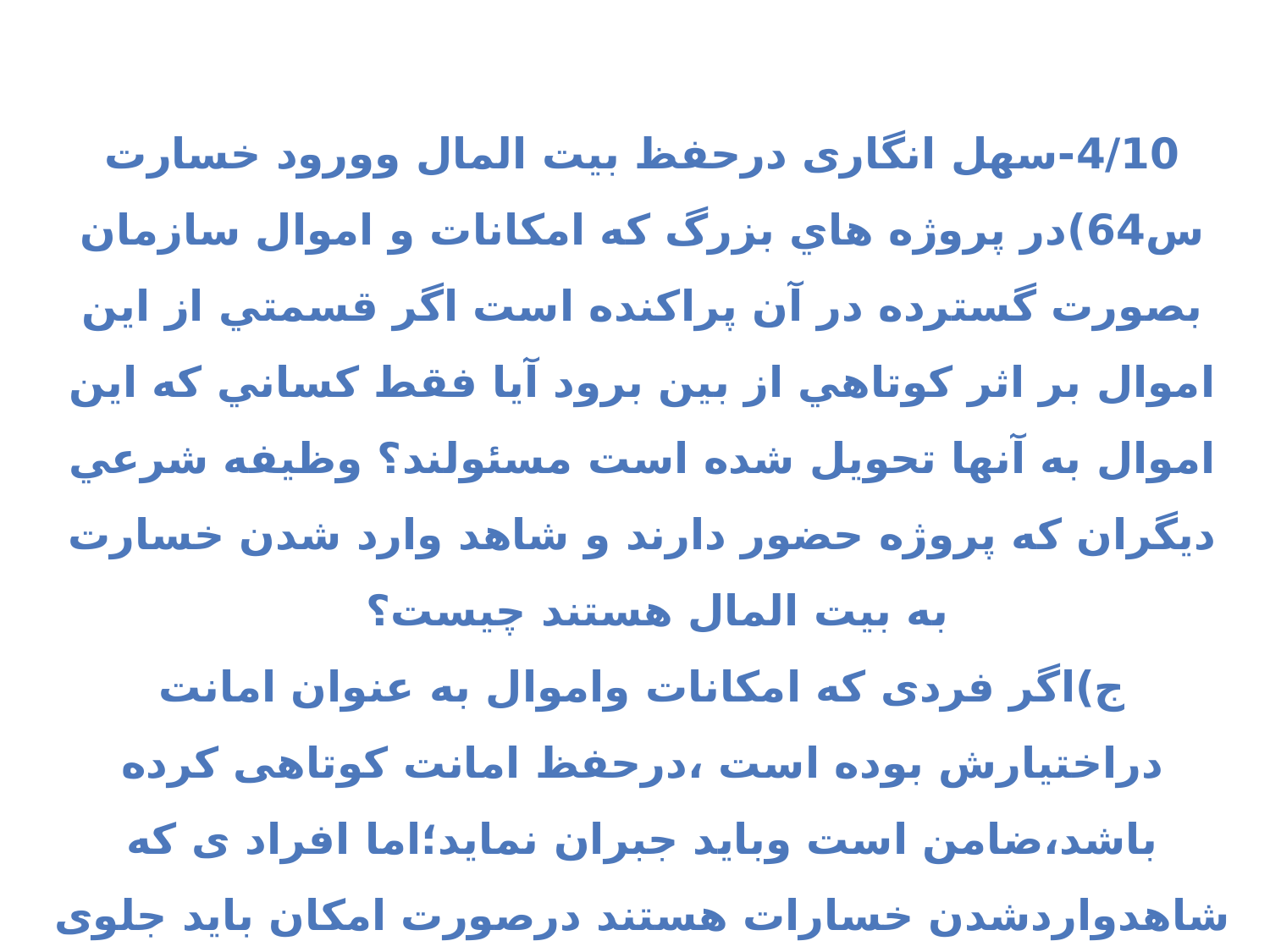

4/10-سهل انگاری درحفظ بیت المال وورود خسارت
س64)در پروژه هاي بزرگ كه امكانات و اموال سازمان بصورت گسترده در آن پراكنده است اگر قسمتي از اين اموال بر اثر كوتاهي از بين برود آيا فقط كساني كه اين اموال به آنها تحويل شده است مسئولند؟ وظيفه شرعي ديگران كه پروژه حضور دارند و شاهد وارد شدن خسارت به بيت المال هستند چيست؟
ج)اگر فردی که امکانات واموال به عنوان امانت دراختیارش بوده است ،درحفظ امانت کوتاهی کرده باشد،ضامن است وباید جبران نماید؛اما افراد ی که شاهدواردشدن خسارات هستند درصورت امکان باید جلوی خسارات رابگیرند والا گزارش دهند.